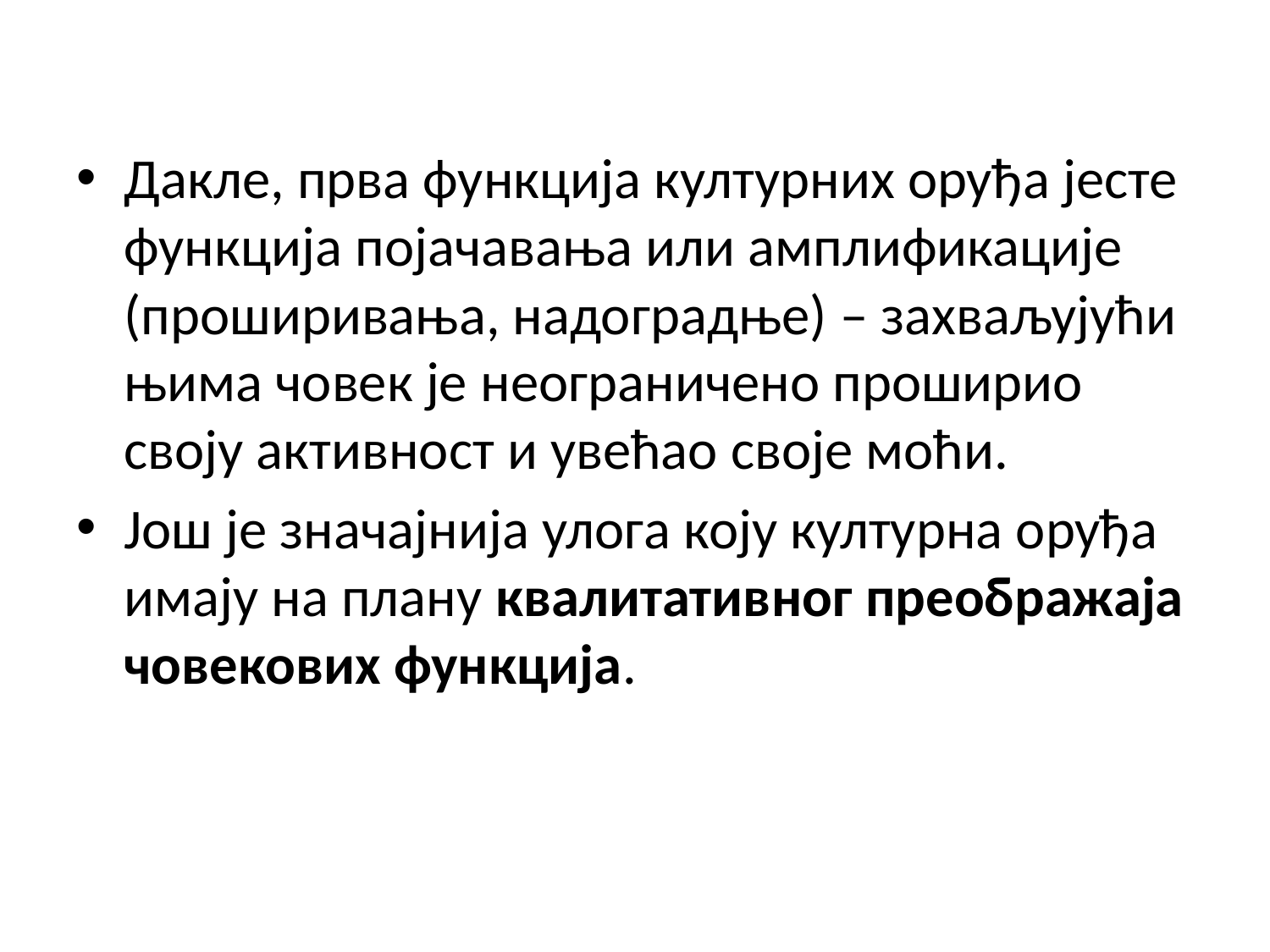

Дакле, прва функција културних оруђа јесте функција појачавања или амплификације (проширивања, надоградње) – захваљујући њима човек је неограничено проширио своју активност и увећао своје моћи.
Још је значајнија улога коју културна оруђа имају на плану квалитативног преображаја човекових функција.